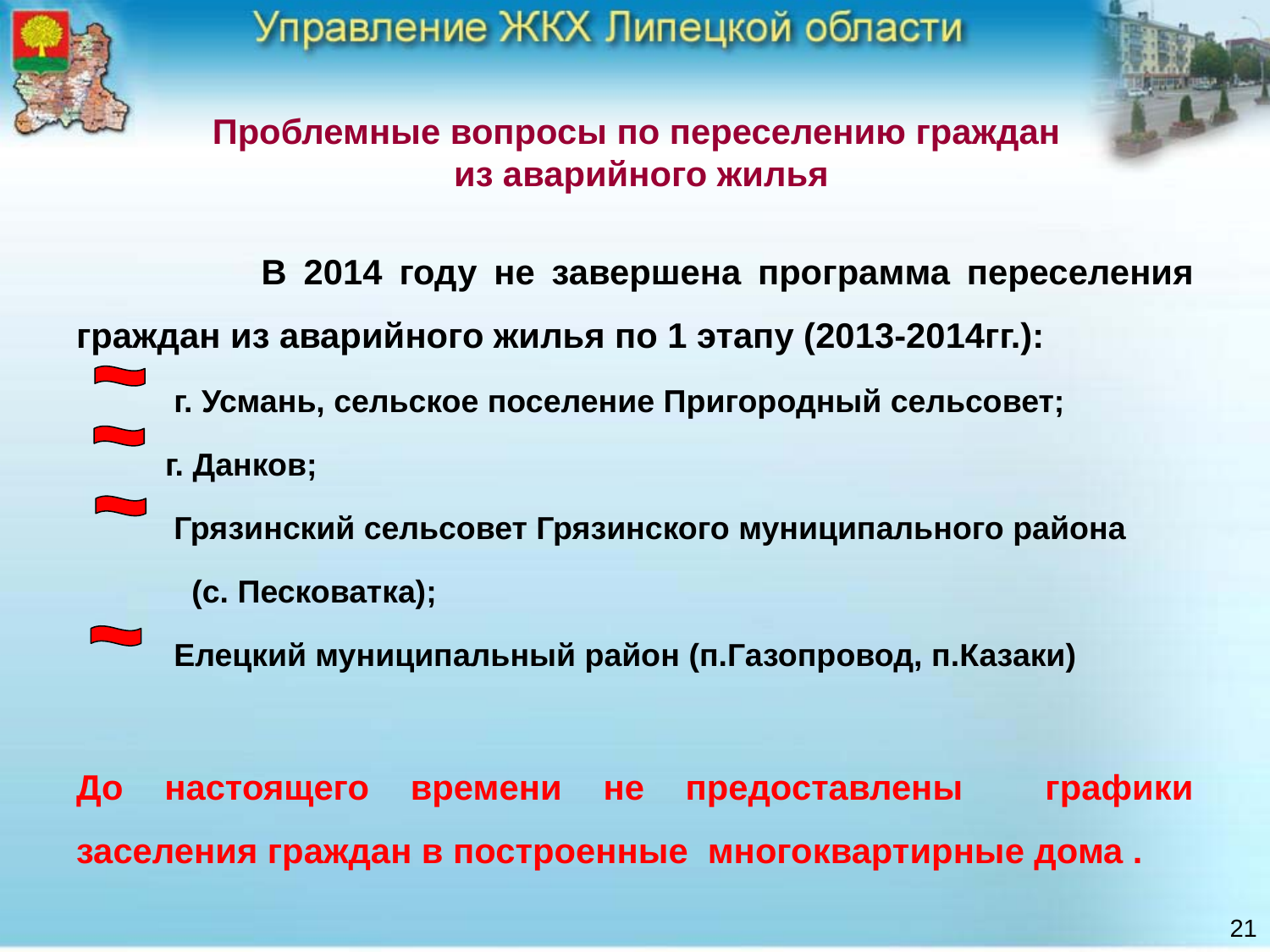

# Проблемные вопросы по переселению граждан из аварийного жилья
           В 2014 году не завершена программа переселения граждан из аварийного жилья по 1 этапу (2013-2014гг.):
           г. Усмань, сельское поселение Пригородный сельсовет;
          г. Данков;
           Грязинский сельсовет Грязинского муниципального района
             (с. Песковатка);
           Елецкий муниципальный район (п.Газопровод, п.Казаки)

До настоящего времени не предоставлены  графики заселения граждан в построенные  многоквартирные дома .

21